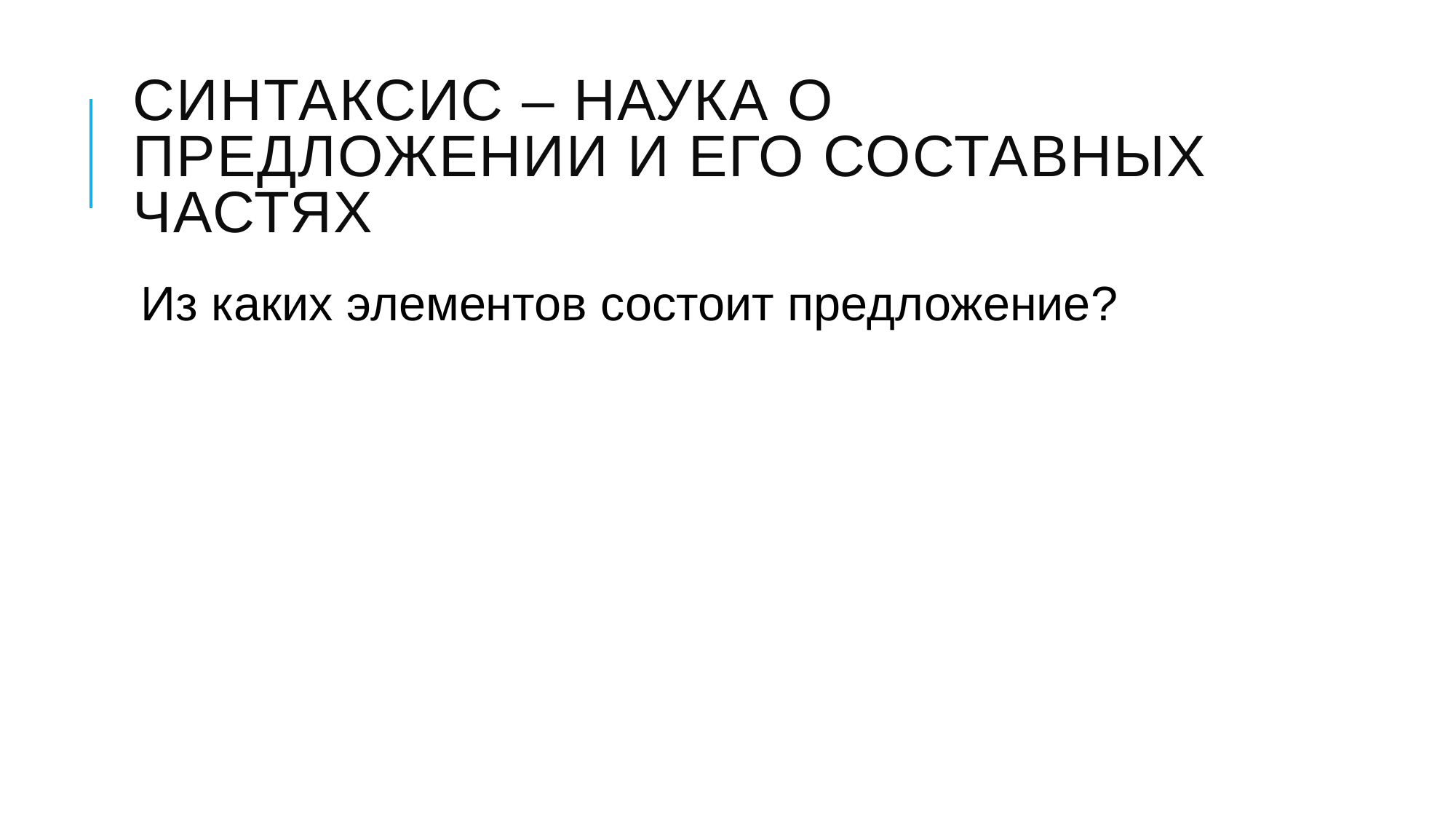

# Синтаксис – наука о предложении и его составных частях
Из каких элементов состоит предложение?